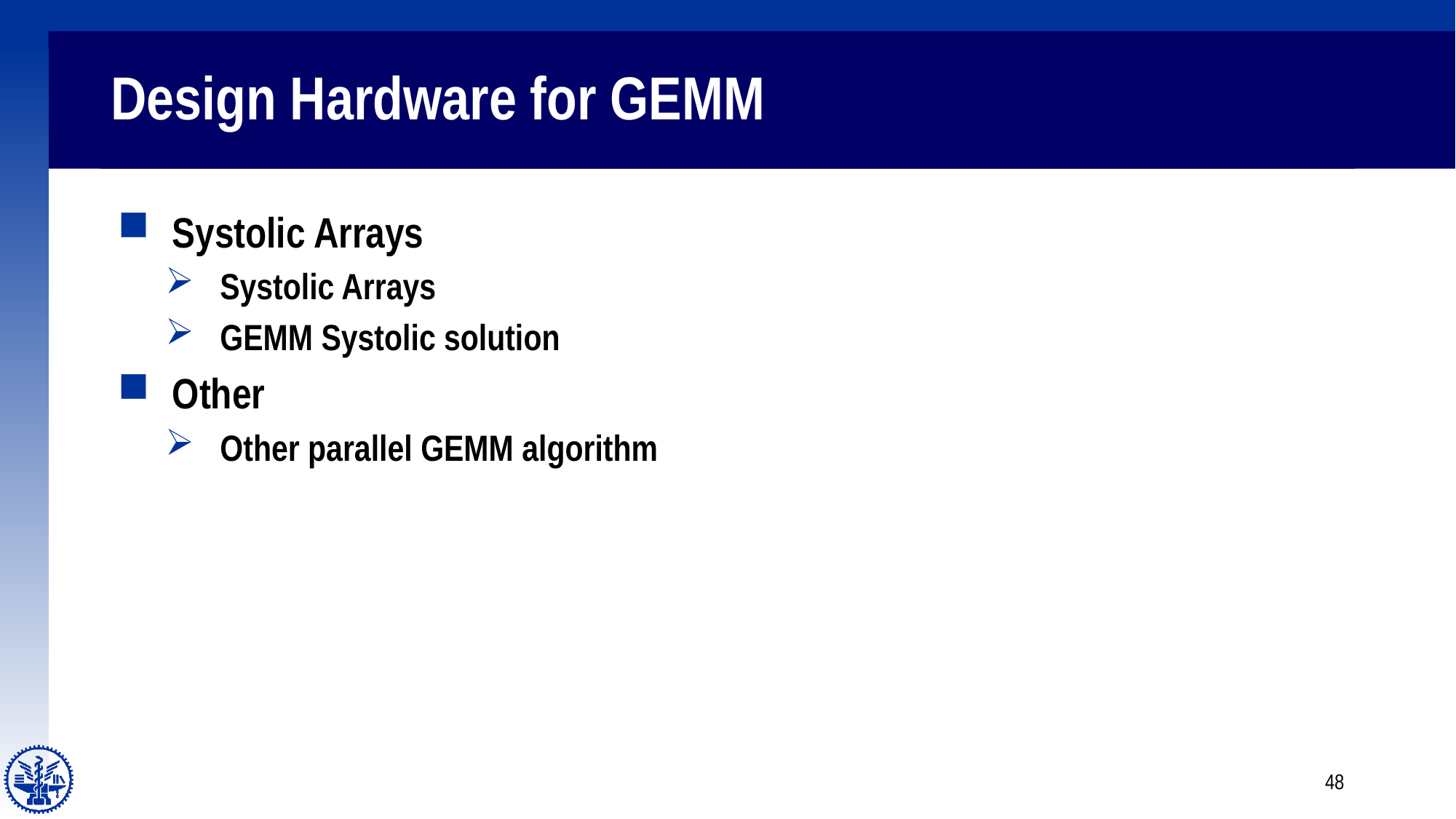

# Design Hardware for GEMM
Systolic Arrays
Systolic Arrays
GEMM Systolic solution
Other
Other parallel GEMM algorithm
48